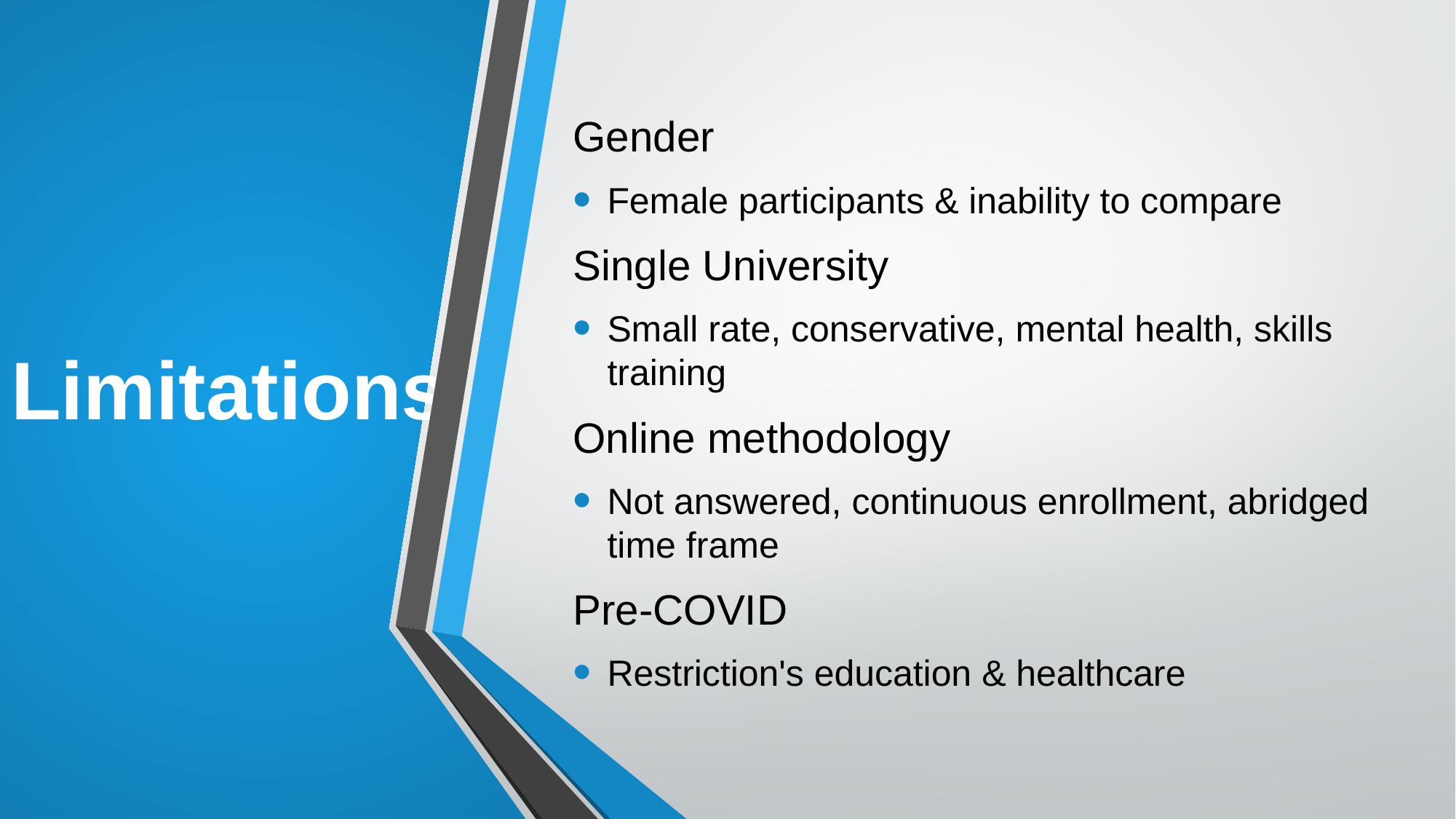

# Limitations
Gender
Female participants & inability to compare
Single University
Small rate, conservative, mental health, skills training
Online methodology
Not answered, continuous enrollment, abridged time frame
Pre-COVID
Restriction's education & healthcare